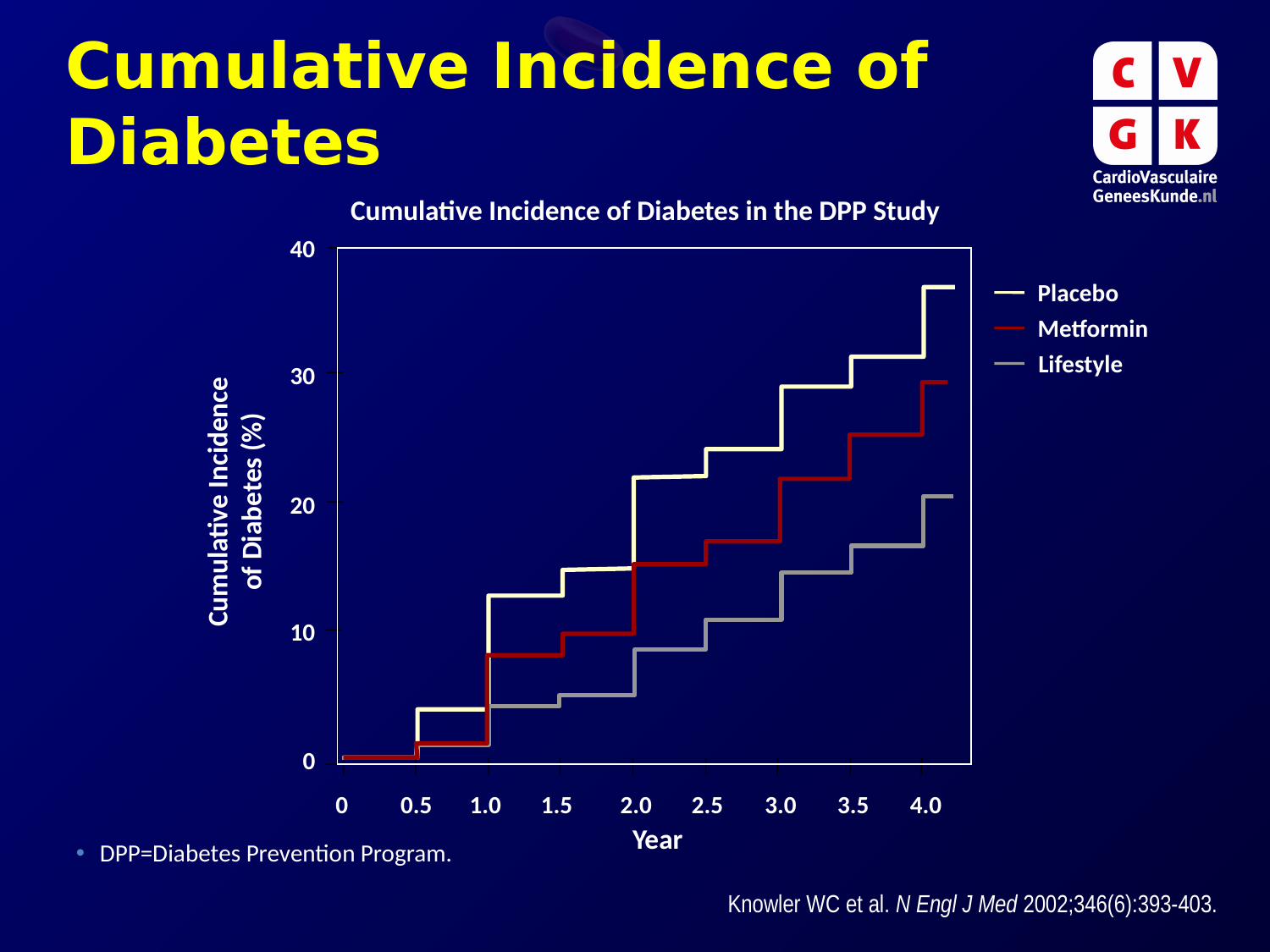

Cumulative Incidence of Diabetes
Cumulative Incidence of Diabetes in the DPP Study
40

Placebo

Metformin

Lifestyle
30

Cumulative Incidence
of Diabetes (%)
20
10
0
0
0.5
1.0
1.5
2.0
2.5
3.0
3.5
4.0
Year
DPP=Diabetes Prevention Program.

Knowler WC et al. N Engl J Med 2002;346(6):393-403.